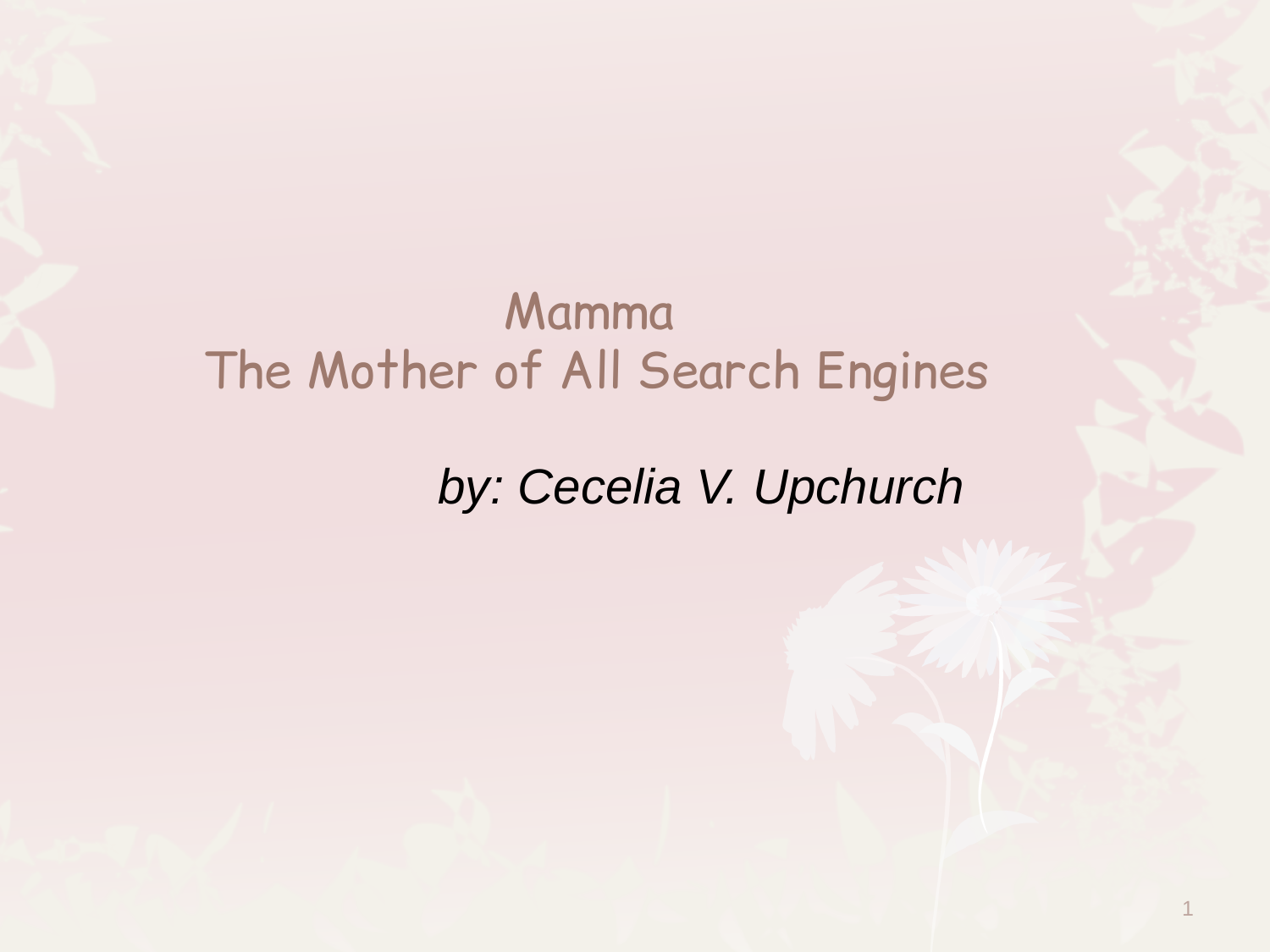

# Mamma The Mother of All Search Engines
    by: Cecelia V. Upchurch
1